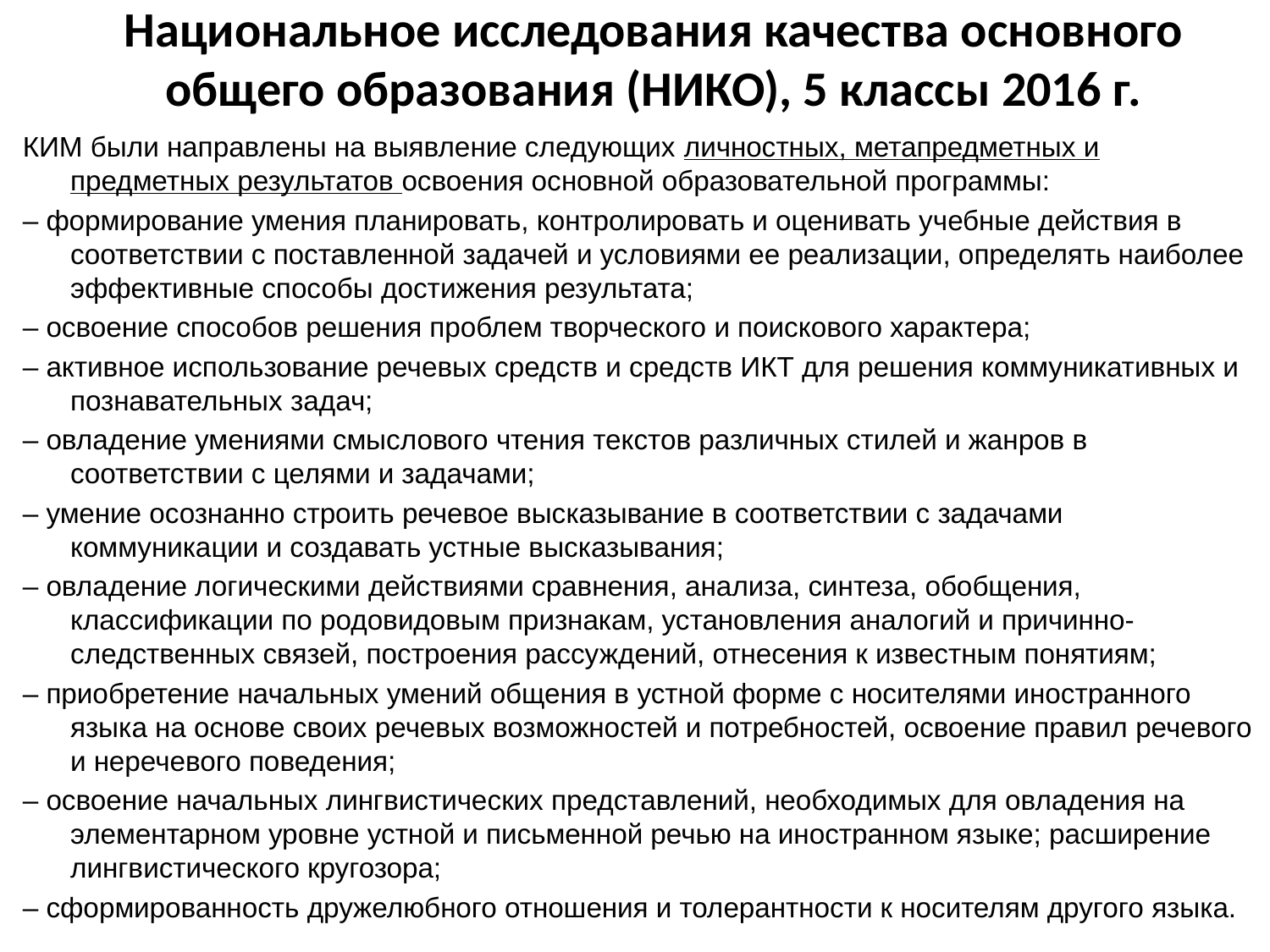

# Национальное исследования качества основного общего образования (НИКО), 5 классы 2016 г.
КИМ были направлены на выявление следующих личностных, метапредметных и предметных результатов освоения основной образовательной программы:
– формирование умения планировать, контролировать и оценивать учебные действия в соответствии с поставленной задачей и условиями ее реализации, определять наиболее эффективные способы достижения результата;
– освоение способов решения проблем творческого и поискового характера;
– активное использование речевых средств и средств ИКТ для решения коммуникативных и познавательных задач;
– овладение умениями смыслового чтения текстов различных стилей и жанров в соответствии с целями и задачами;
– умение осознанно строить речевое высказывание в соответствии с задачами коммуникации и создавать устные высказывания;
– овладение логическими действиями сравнения, анализа, синтеза, обобщения, классификации по родовидовым признакам, установления аналогий и причинно- следственных связей, построения рассуждений, отнесения к известным понятиям;
– приобретение начальных умений общения в устной форме с носителями иностранного языка на основе своих речевых возможностей и потребностей, освоение правил речевого и неречевого поведения;
– освоение начальных лингвистических представлений, необходимых для овладения на элементарном уровне устной и письменной речью на иностранном языке; расширение лингвистического кругозора;
– сформированность дружелюбного отношения и толерантности к носителям другого языка.